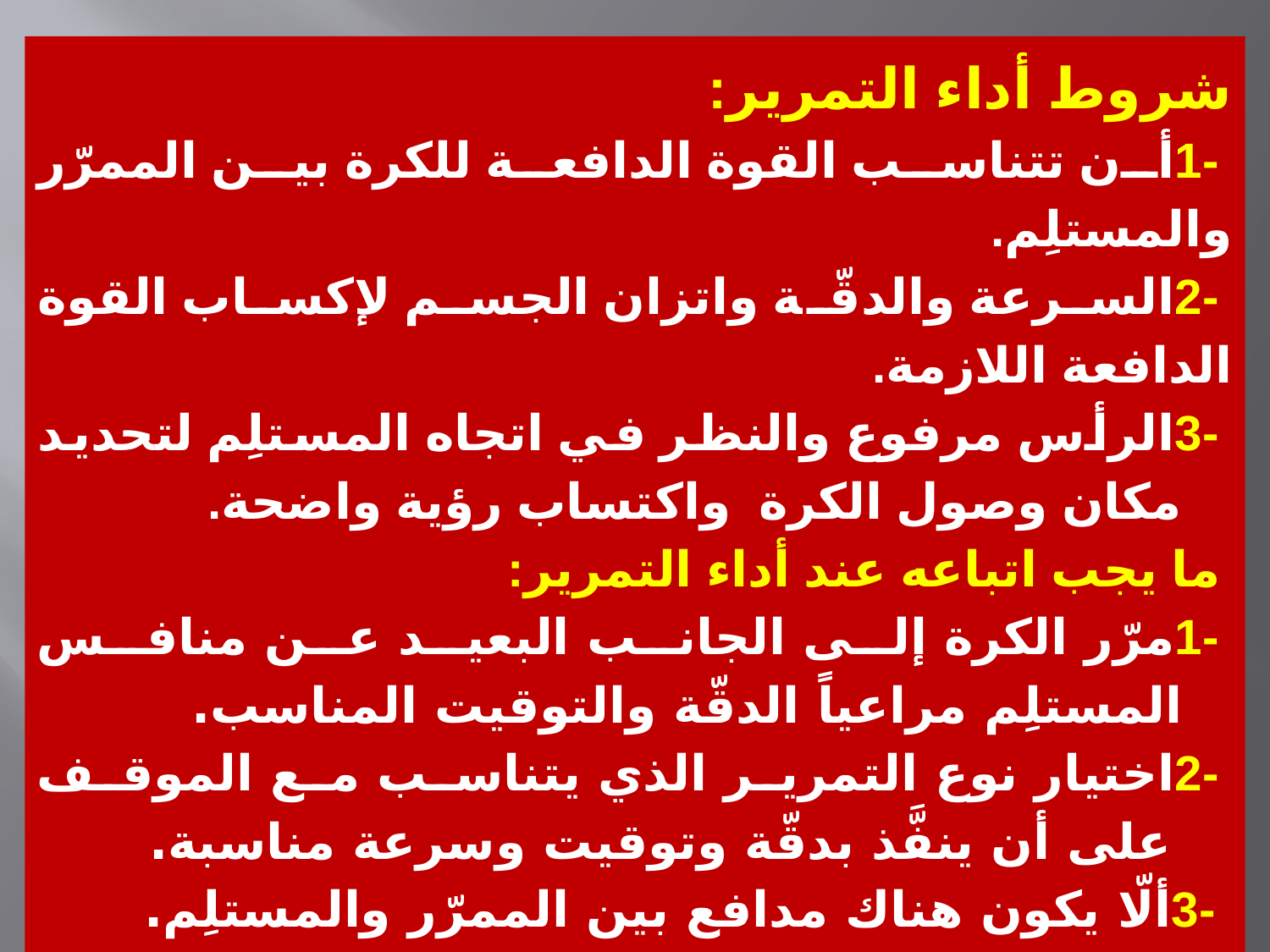

شروط أداء التمرير:
 -1أن تتناسب القوة الدافعة للكرة بين الممرّر والمستلِم.
 -2السرعة والدقّة واتزان الجسم لإكساب القوة الدافعة اللازمة.
 -3الرأس مرفوع والنظر في اتجاه المستلِم لتحديد مكان وصول الكرة  واكتساب رؤية واضحة.
 ما يجب اتباعه عند أداء التمرير:
 -1مرّر الكرة إلى الجانب البعيد عن منافس المستلِم مراعياً الدقّة والتوقيت المناسب.
 -2اختيار نوع التمرير الذي يتناسب مع الموقف على أن ينفَّذ بدقّة وتوقيت وسرعة مناسبة.
 -3ألّا يكون هناك مدافع بين الممرّر والمستلِم.
 -4متابعة الكرة باليدين.
 -5الاحتفاظ براحتي اليدين (باطن الكفين) بعيداً عن الكرة.